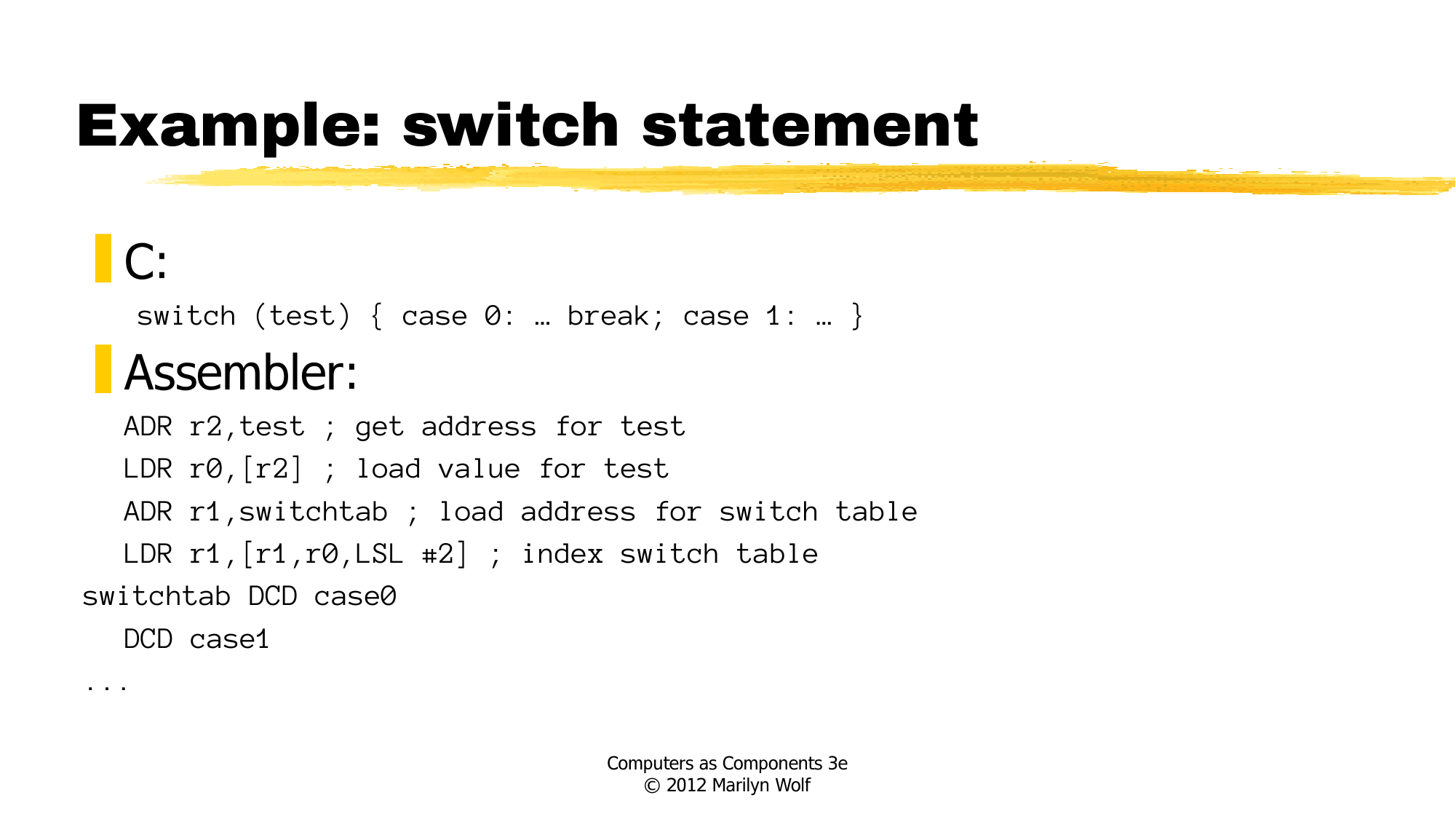

# Example: switch statement
C:
switch (test) { case 0: … break; case 1: … }
Assembler:
	ADR r2,test ; get address for test
	LDR r0,[r2] ; load value for test
	ADR r1,switchtab ; load address for switch table
	LDR r1,[r1,r0,LSL #2] ; index switch table
switchtab DCD case0
	DCD case1
...